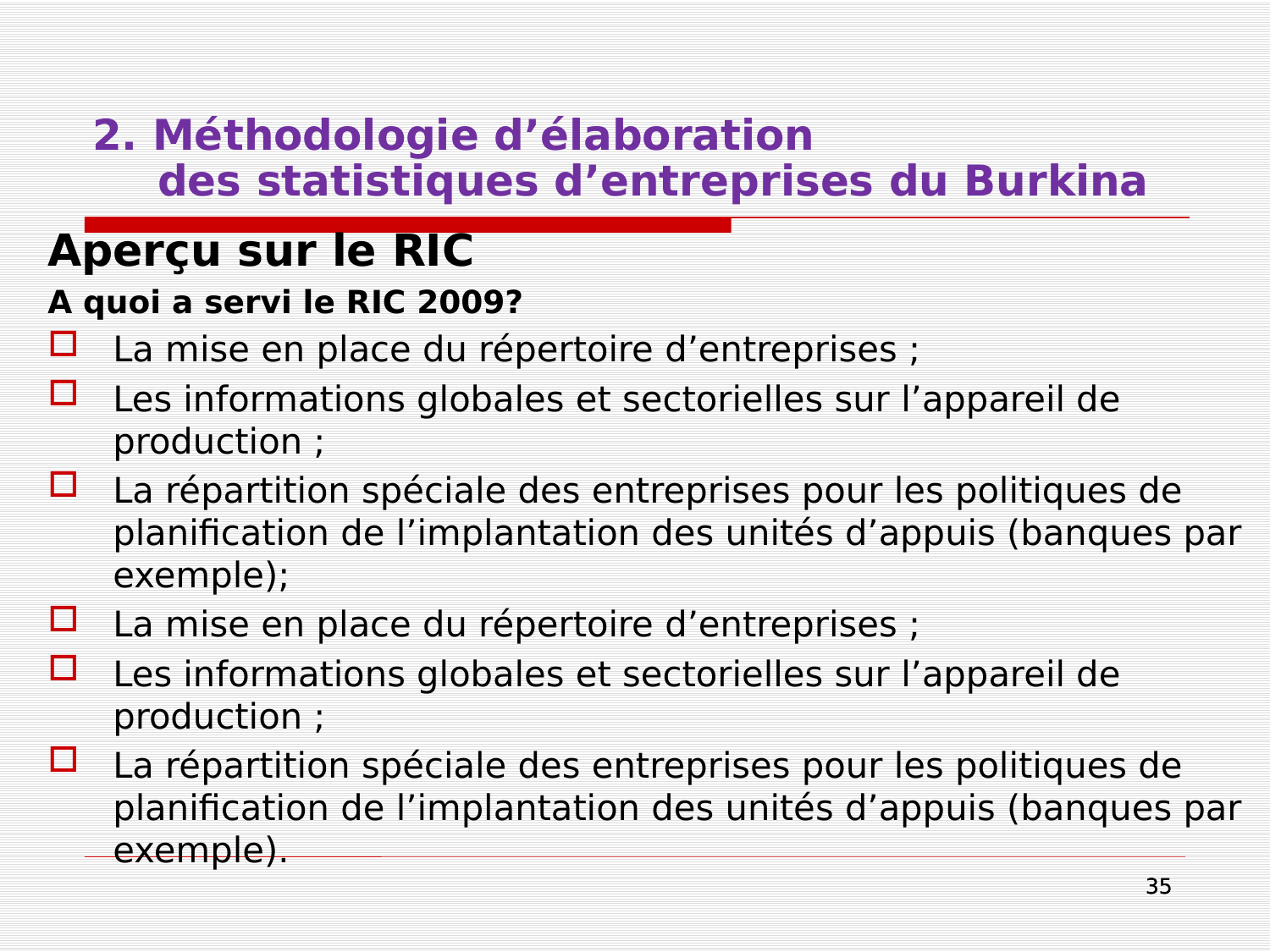

# 2. Méthodologie d’élaboration des statistiques d’entreprises du Burkina
Aperçu sur le RIC
A quoi a servi le RIC 2009?
La mise en place du répertoire d’entreprises ;
Les informations globales et sectorielles sur l’appareil de production ;
La répartition spéciale des entreprises pour les politiques de planification de l’implantation des unités d’appuis (banques par exemple);
La mise en place du répertoire d’entreprises ;
Les informations globales et sectorielles sur l’appareil de production ;
La répartition spéciale des entreprises pour les politiques de planification de l’implantation des unités d’appuis (banques par exemple).

35
35